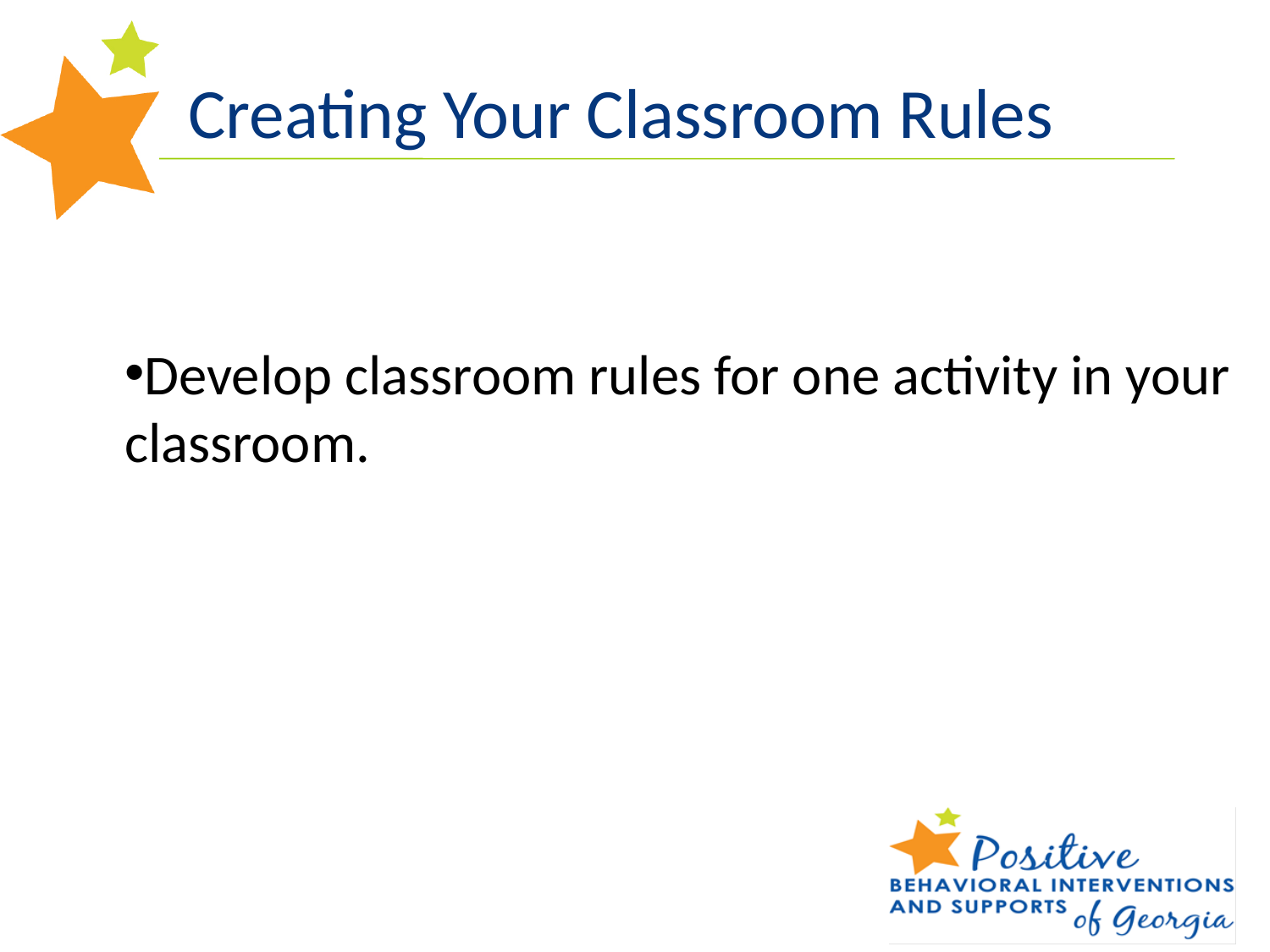

Creating Your Classroom Rules

Develop classroom rules for one activity in your
classroom.